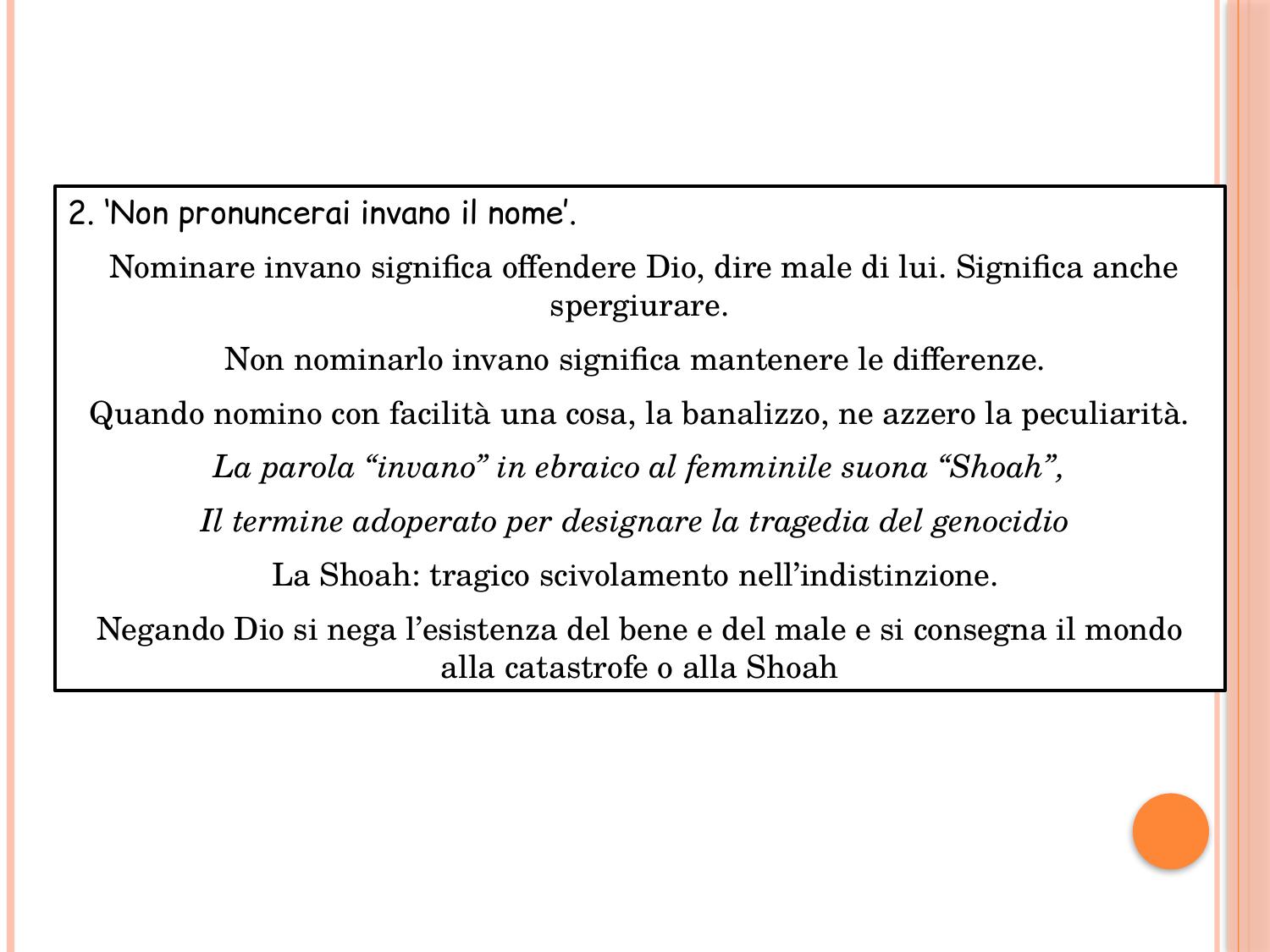

2. ‘Non pronuncerai invano il nome’.
 Nominare invano significa offendere Dio, dire male di lui. Significa anche spergiurare.
Non nominarlo invano significa mantenere le differenze.
Quando nomino con facilità una cosa, la banalizzo, ne azzero la peculiarità.
La parola “invano” in ebraico al femminile suona “Shoah”,
Il termine adoperato per designare la tragedia del genocidio
La Shoah: tragico scivolamento nell’indistinzione.
Negando Dio si nega l’esistenza del bene e del male e si consegna il mondo alla catastrofe o alla Shoah